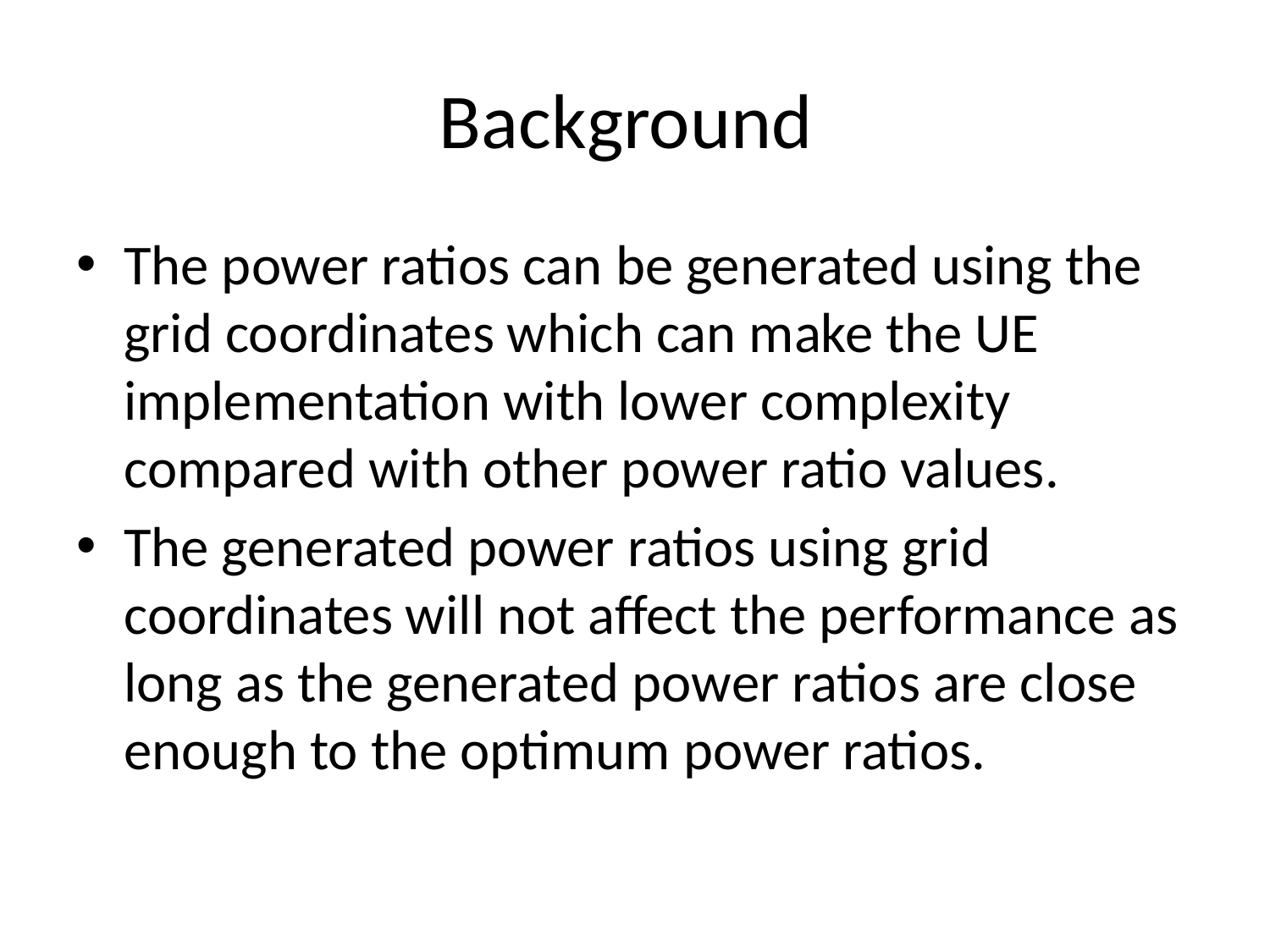

# Background
The power ratios can be generated using the grid coordinates which can make the UE implementation with lower complexity compared with other power ratio values.
The generated power ratios using grid coordinates will not affect the performance as long as the generated power ratios are close enough to the optimum power ratios.